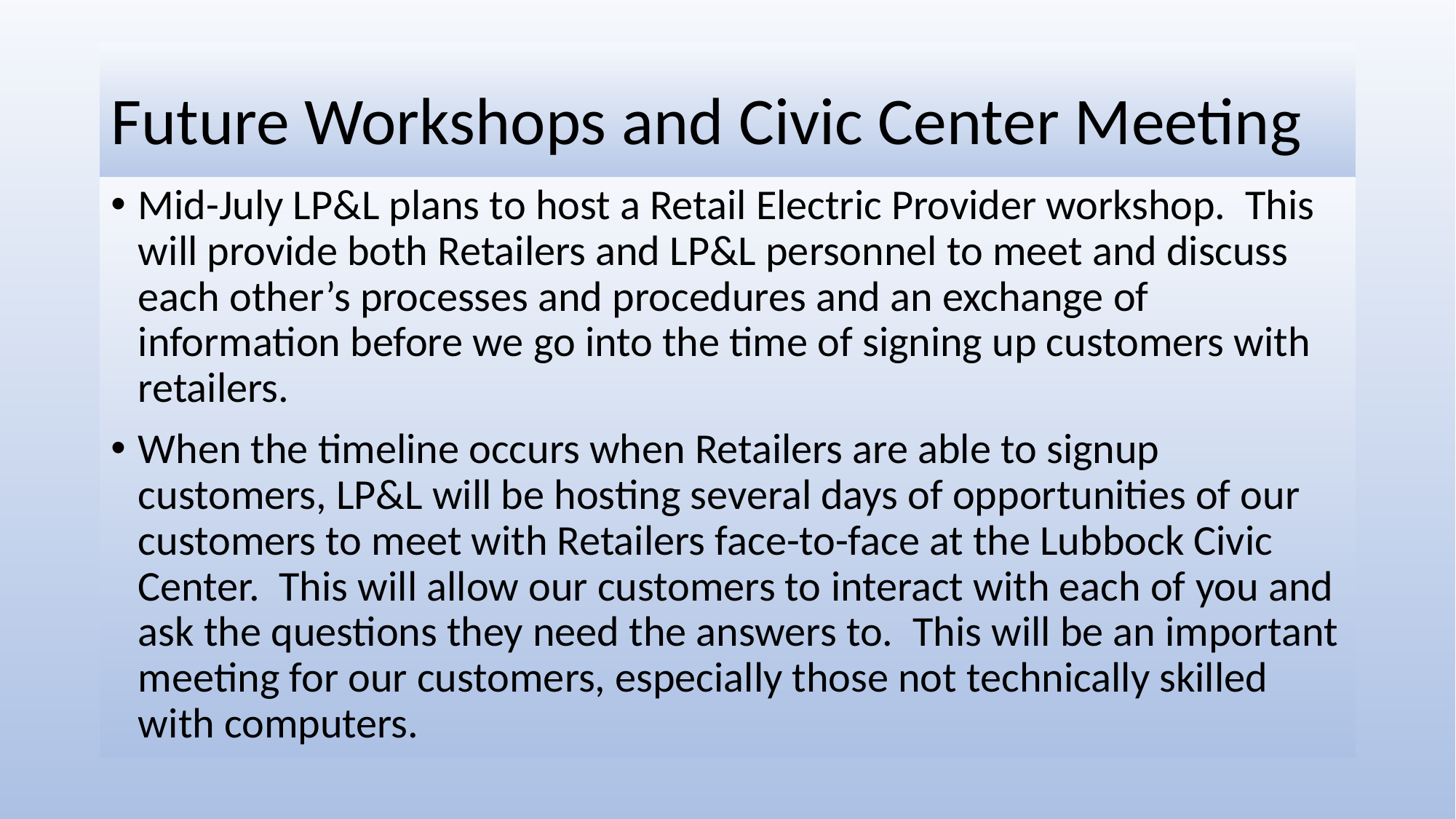

# Future Workshops and Civic Center Meeting
Mid-July LP&L plans to host a Retail Electric Provider workshop.  This will provide both Retailers and LP&L personnel to meet and discuss each other’s processes and procedures and an exchange of information before we go into the time of signing up customers with retailers.
When the timeline occurs when Retailers are able to signup customers, LP&L will be hosting several days of opportunities of our customers to meet with Retailers face-to-face at the Lubbock Civic Center.  This will allow our customers to interact with each of you and ask the questions they need the answers to.  This will be an important meeting for our customers, especially those not technically skilled with computers.